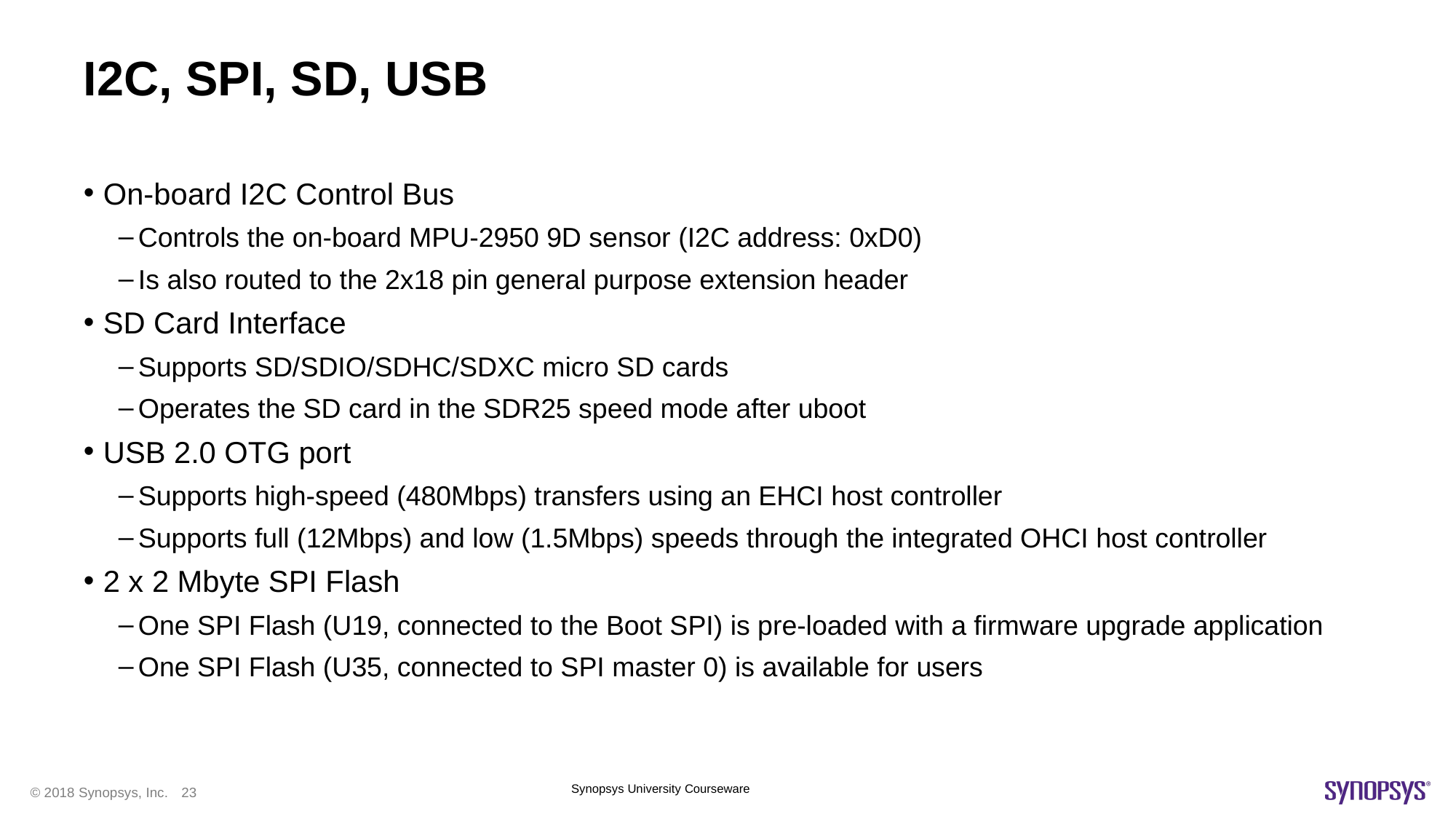

# I2C, SPI, SD, USB
On-board I2C Control Bus
Controls the on-board MPU-2950 9D sensor (I2C address: 0xD0)
Is also routed to the 2x18 pin general purpose extension header
SD Card Interface
Supports SD/SDIO/SDHC/SDXC micro SD cards
Operates the SD card in the SDR25 speed mode after uboot
USB 2.0 OTG port
Supports high-speed (480Mbps) transfers using an EHCI host controller
Supports full (12Mbps) and low (1.5Mbps) speeds through the integrated OHCI host controller
2 x 2 Mbyte SPI Flash
One SPI Flash (U19, connected to the Boot SPI) is pre-loaded with a firmware upgrade application
One SPI Flash (U35, connected to SPI master 0) is available for users